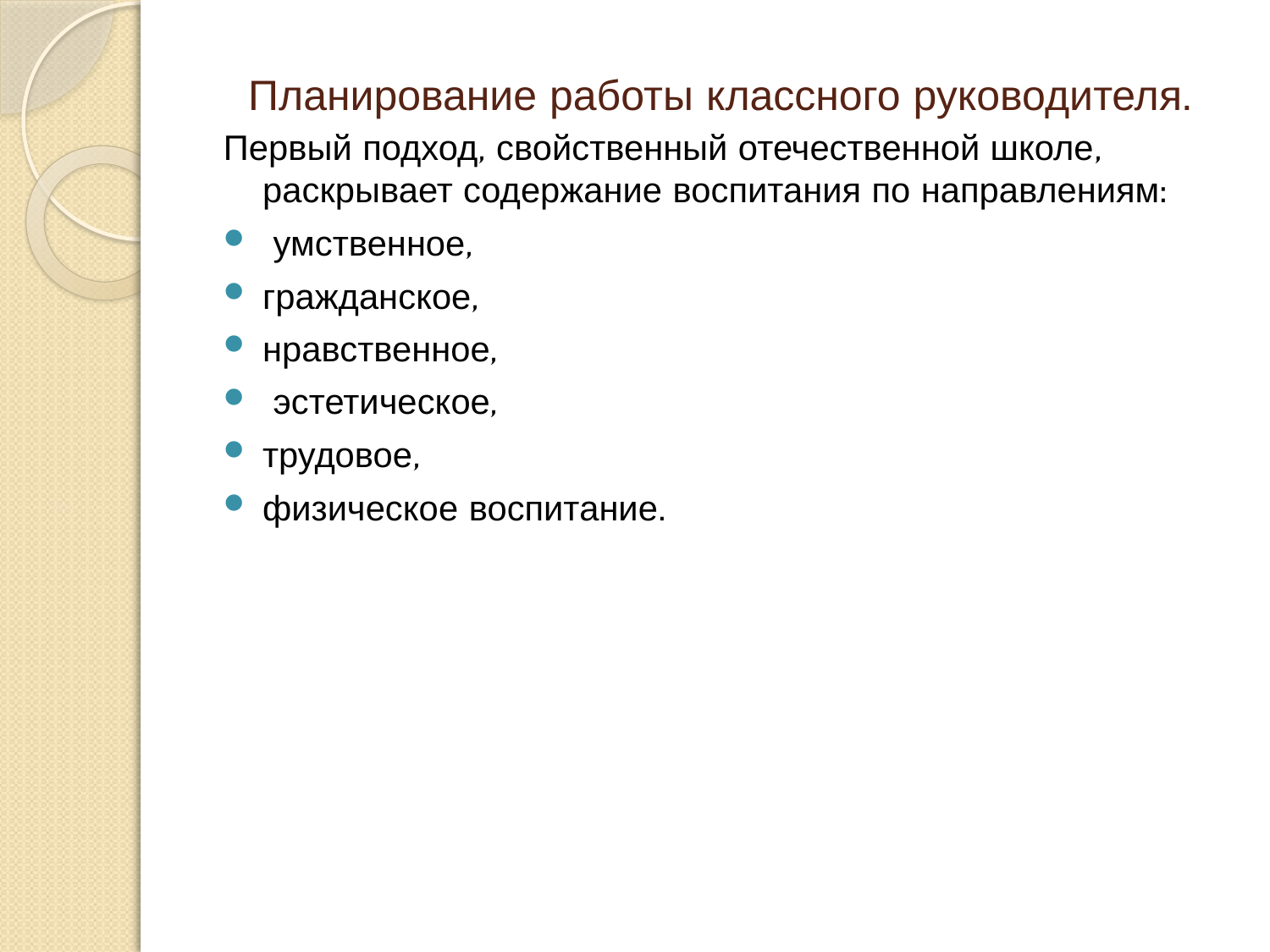

# Планирование работы классного руководителя.
Первый подход, свойственный отечественной школе, раскрывает содержание воспитания по направлениям:
 умственное,
гражданское,
нравственное,
 эстетическое,
трудовое,
физическое воспитание.